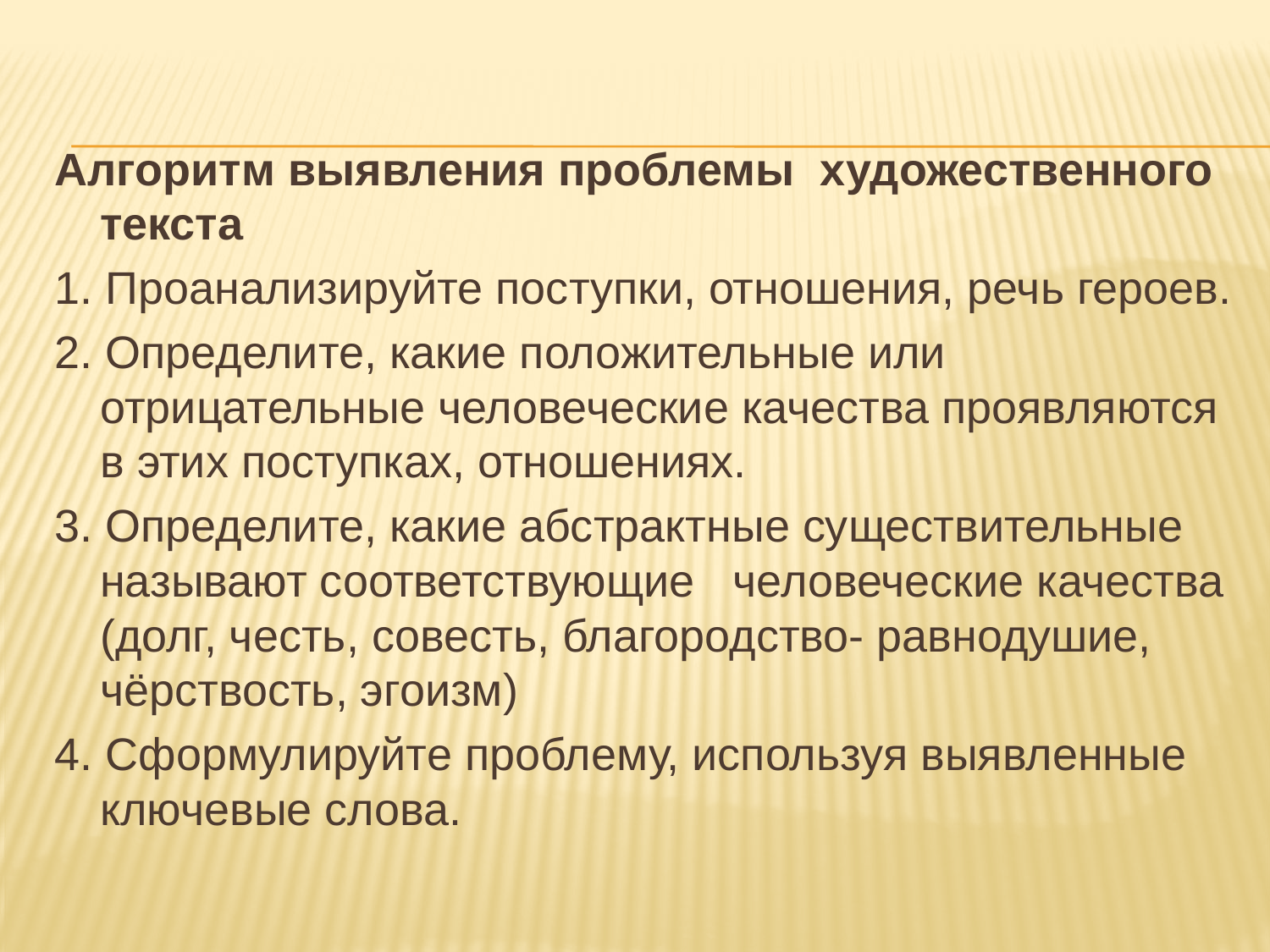

Алгоритм выявления проблемы  художественного текста
1. Проанализируйте поступки, отношения, речь героев.
2. Определите, какие положительные или отрицательные человеческие качества проявляются в этих поступках, отношениях.
3. Определите, какие абстрактные существительные называют соответствующие   человеческие качества (долг, честь, совесть, благородство- равнодушие, чёрствость, эгоизм)
4. Сформулируйте проблему, используя выявленные ключевые слова.